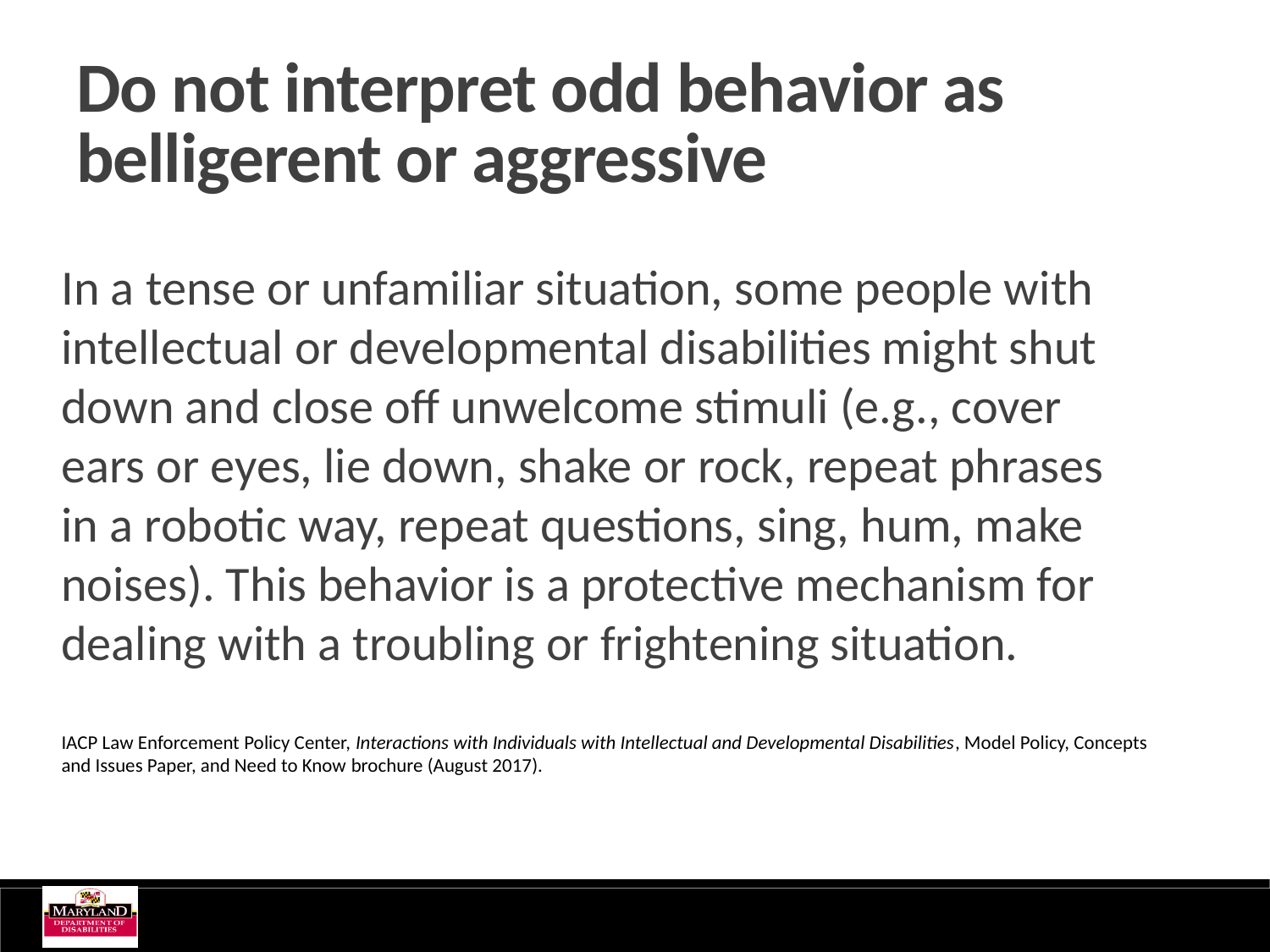

Do not interpret odd behavior as belligerent or aggressive

In a tense or unfamiliar situation, some people with intellectual or developmental disabilities might shut down and close off unwelcome stimuli (e.g., cover ears or eyes, lie down, shake or rock, repeat phrases in a robotic way, repeat questions, sing, hum, make noises). This behavior is a protective mechanism for dealing with a troubling or frightening situation.

IACP Law Enforcement Policy Center, Interactions with Individuals with Intellectual and Developmental Disabilities, Model Policy, Concepts and Issues Paper, and Need to Know brochure (August 2017).